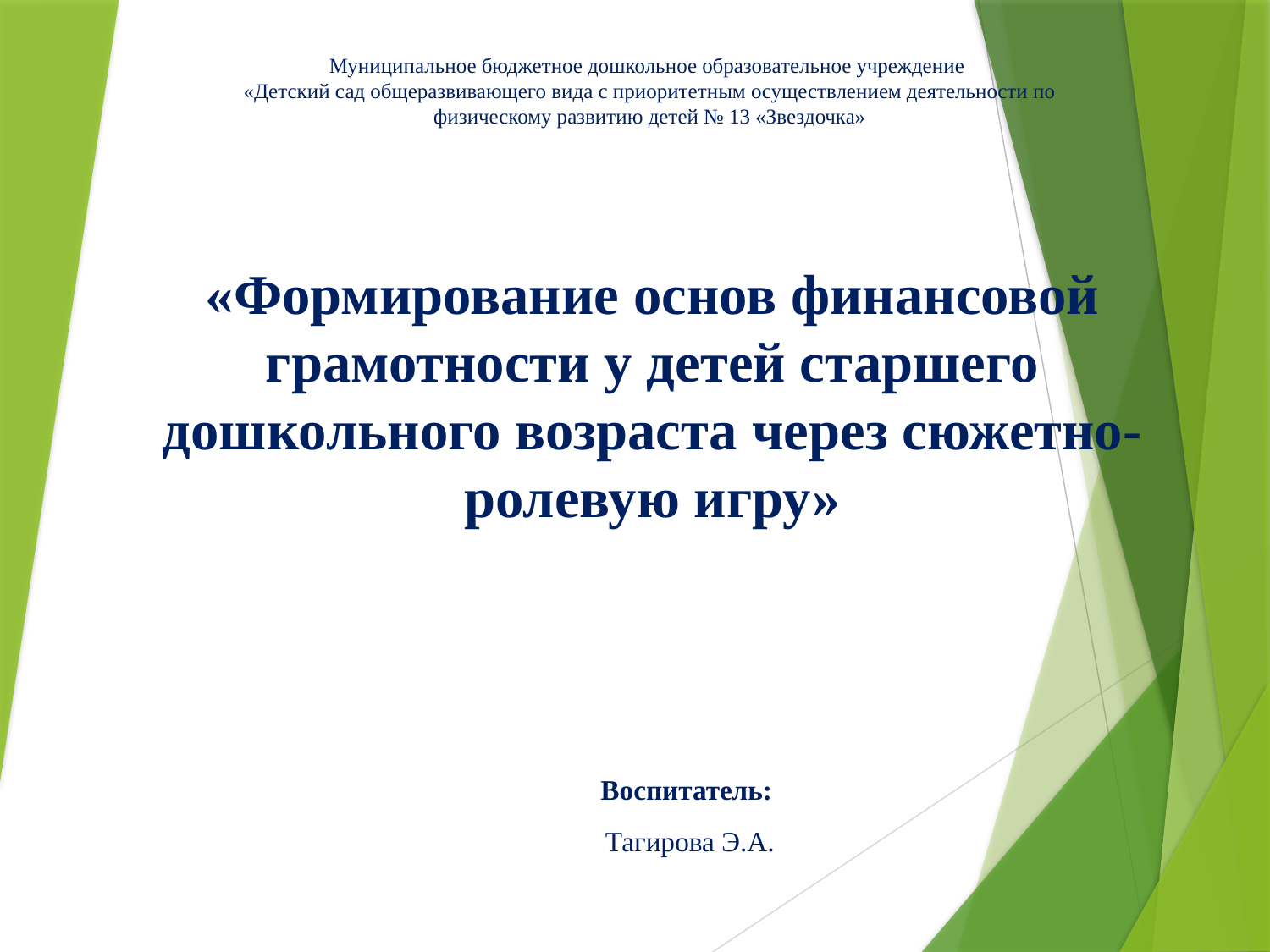

Муниципальное бюджетное дошкольное образовательное учреждение
«Детский сад общеразвивающего вида с приоритетным осуществлением деятельности по физическому развитию детей № 13 «Звездочка»
# «Формирование основ финансовой грамотности у детей старшего дошкольного возраста через сюжетно-ролевую игру»
Воспитатель:
Тагирова Э.А.